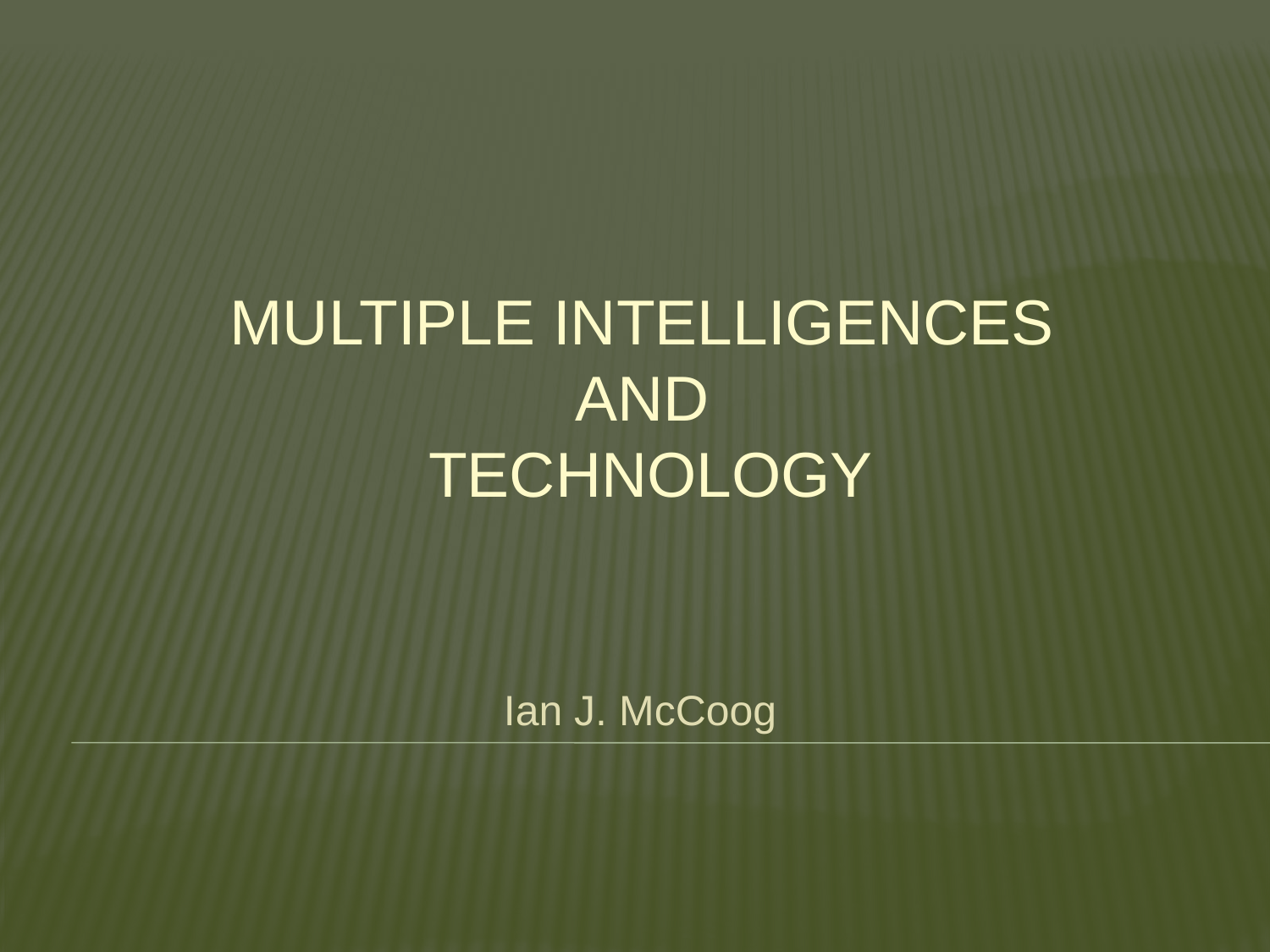

# Multiple Intelligences and Technology
Ian J. McCoog